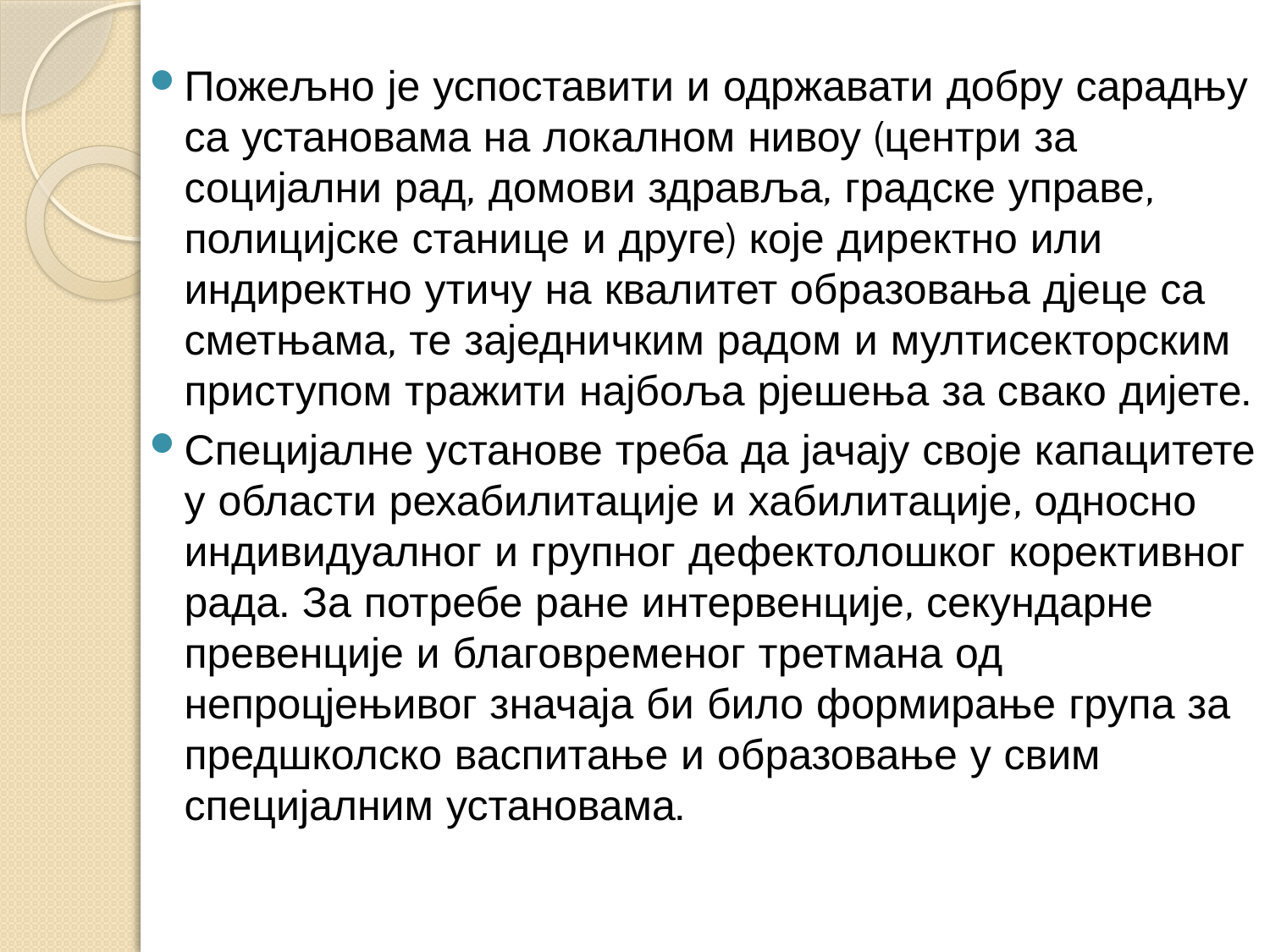

Пожељно је успоставити и одржавати добру сарадњу са установама на локалном нивоу (центри за социјални рад, домови здравља, градске управе, полицијске станице и друге) које директно или индиректно утичу на квалитет образовања дјеце са сметњама, те заједничким радом и мултисекторским приступом тражити најбоља рјешења за свако дијете.
Специјалне установе треба да јачају своје капацитете у области рехабилитације и хабилитације, односно индивидуалног и групног дефектолошког корективног рада. За потребе ране интервенције, секундарне превенције и благовременог третмана од непроцјењивог значаја би било формирање група за предшколско васпитање и образовање у свим специјалним установама.